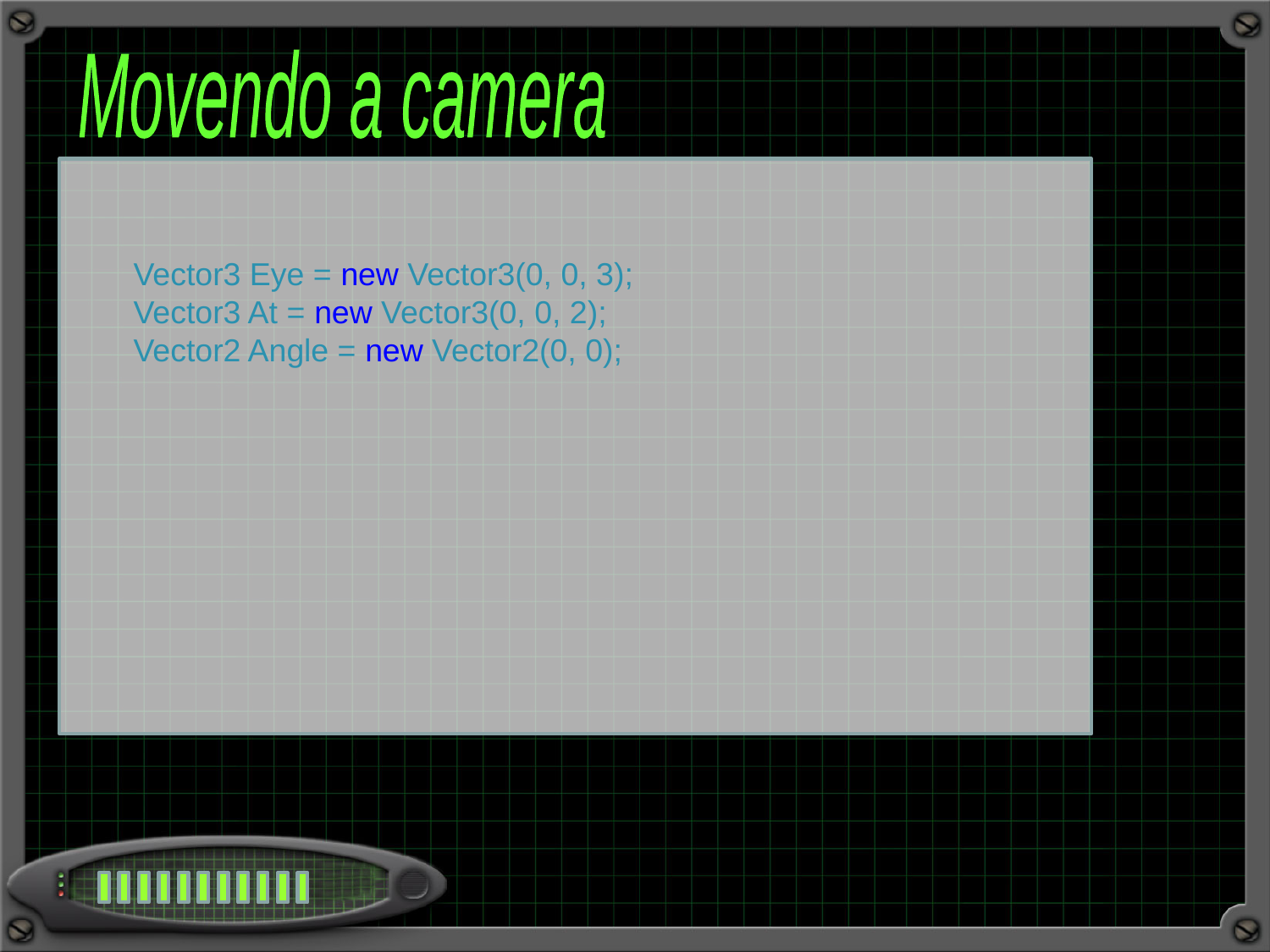

Movendo a camera

Vector3 Eye = new Vector3(0, 0, 3);
Vector3 At = new Vector3(0, 0, 2);
Vector2 Angle = new Vector2(0, 0);